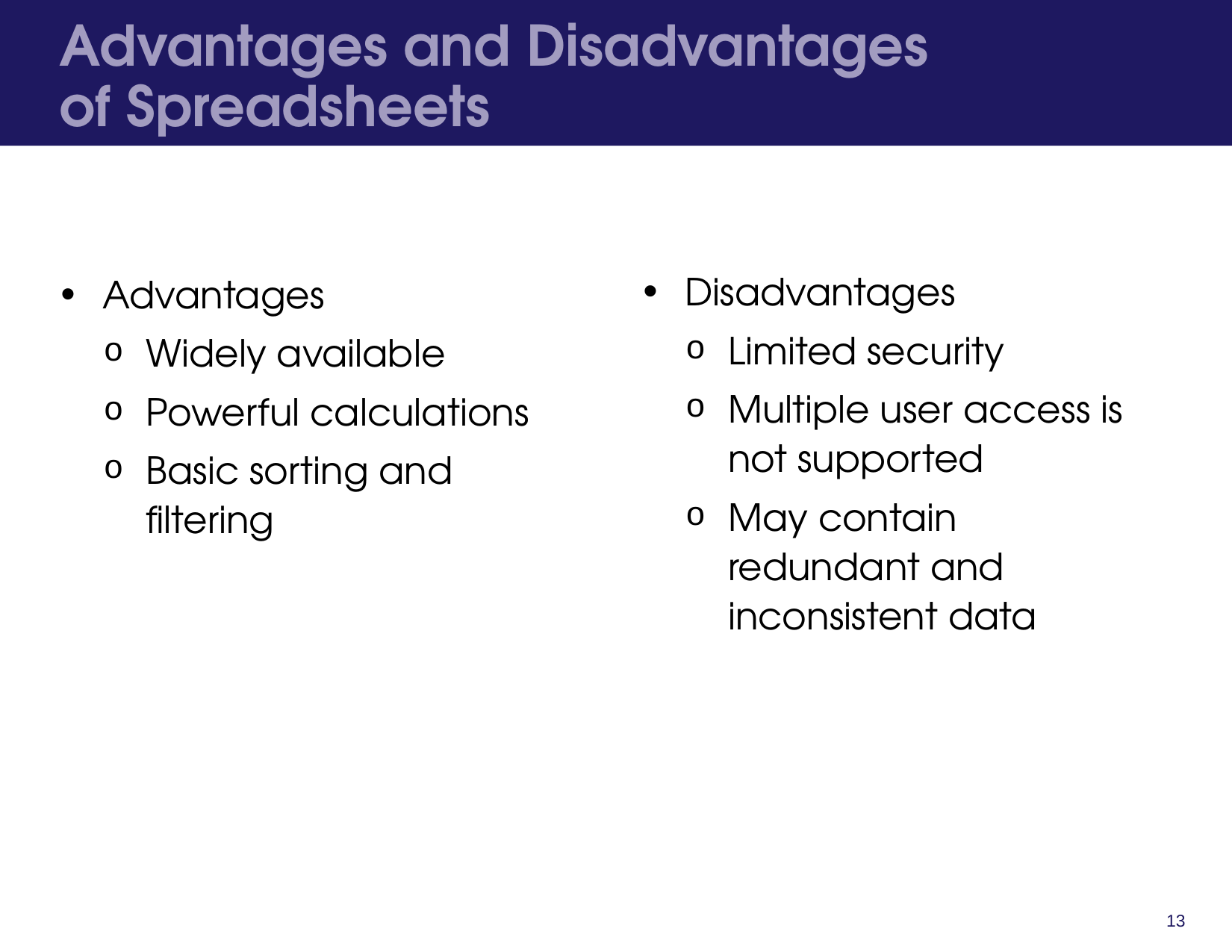

# Advantages and Disadvantages of Spreadsheets
Disadvantages
Limited security
Multiple user access is not supported
May contain redundant and inconsistent data
Advantages
Widely available
Powerful calculations
Basic sorting and filtering
13